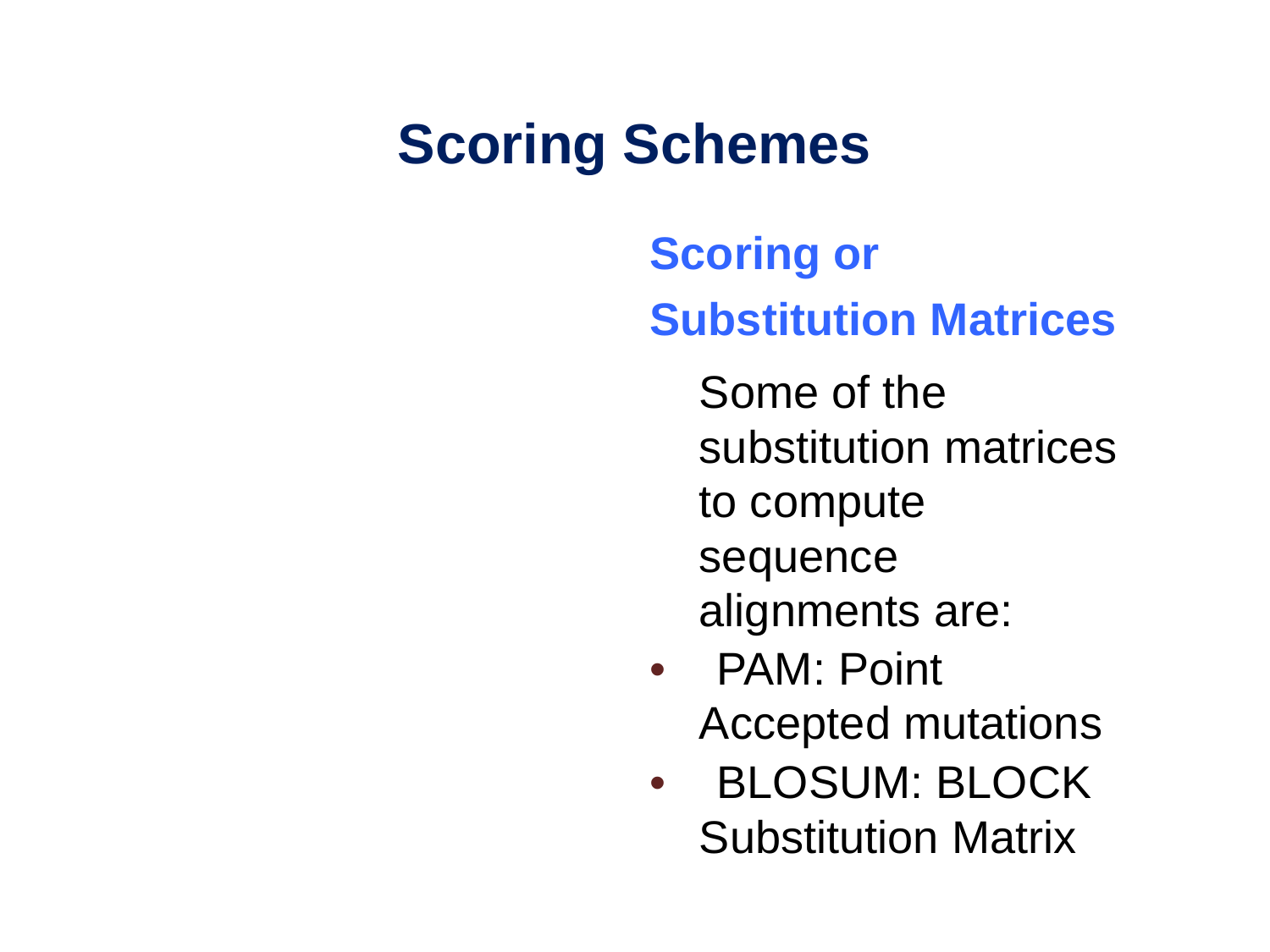

Scoring Schemes
Scoring or
Substitution Matrices
Some of the substitution matrices to compute sequence alignments are:
•    PAM: Point Accepted mutations
•    BLOSUM: BLOCK Substitution Matrix